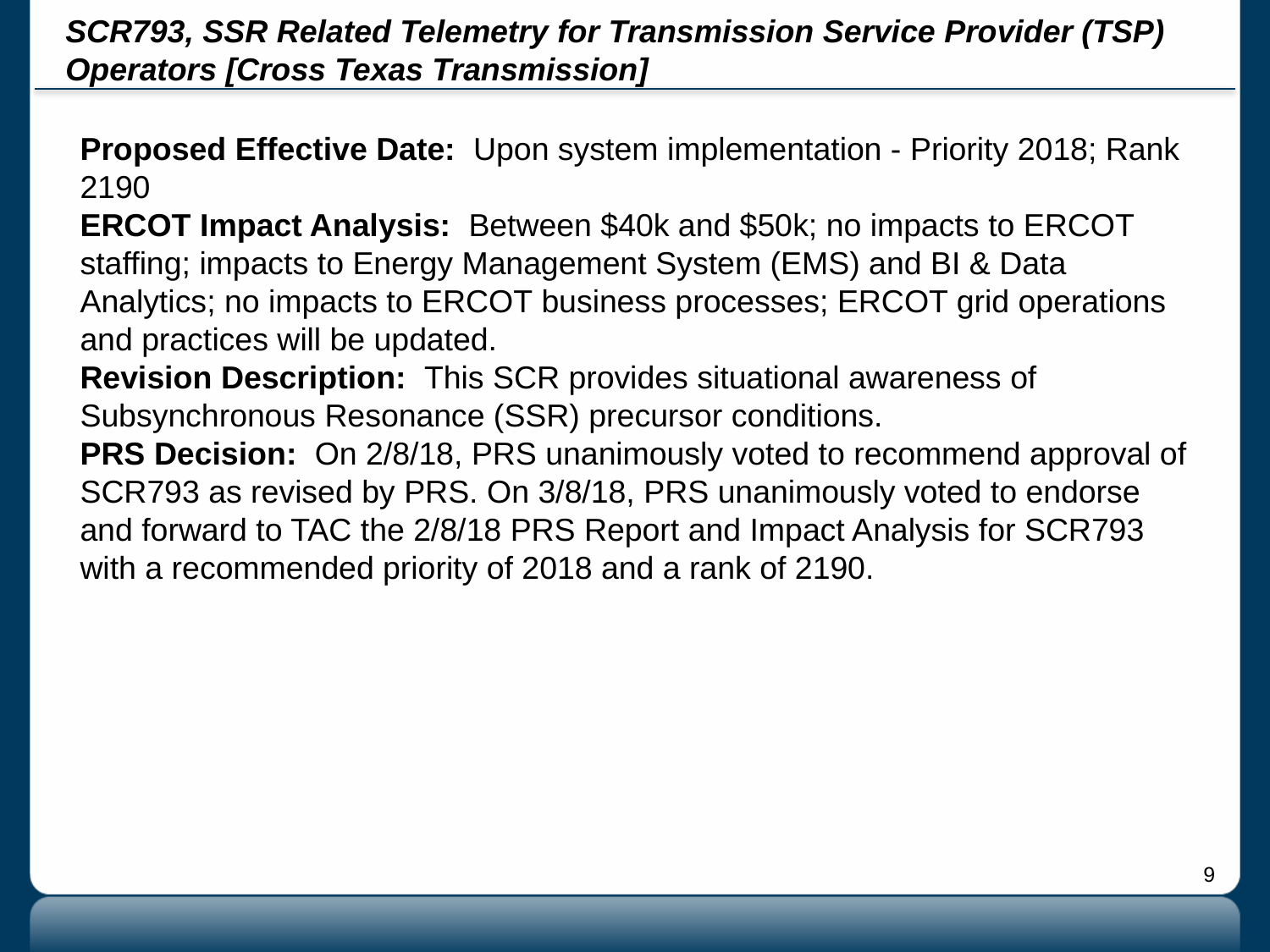

# SCR793, SSR Related Telemetry for Transmission Service Provider (TSP) Operators [Cross Texas Transmission]
Proposed Effective Date:  Upon system implementation - Priority 2018; Rank 2190
ERCOT Impact Analysis:  Between $40k and $50k; no impacts to ERCOT staffing; impacts to Energy Management System (EMS) and BI & Data Analytics; no impacts to ERCOT business processes; ERCOT grid operations and practices will be updated.
Revision Description:  This SCR provides situational awareness of Subsynchronous Resonance (SSR) precursor conditions.
PRS Decision:  On 2/8/18, PRS unanimously voted to recommend approval of SCR793 as revised by PRS. On 3/8/18, PRS unanimously voted to endorse and forward to TAC the 2/8/18 PRS Report and Impact Analysis for SCR793 with a recommended priority of 2018 and a rank of 2190.